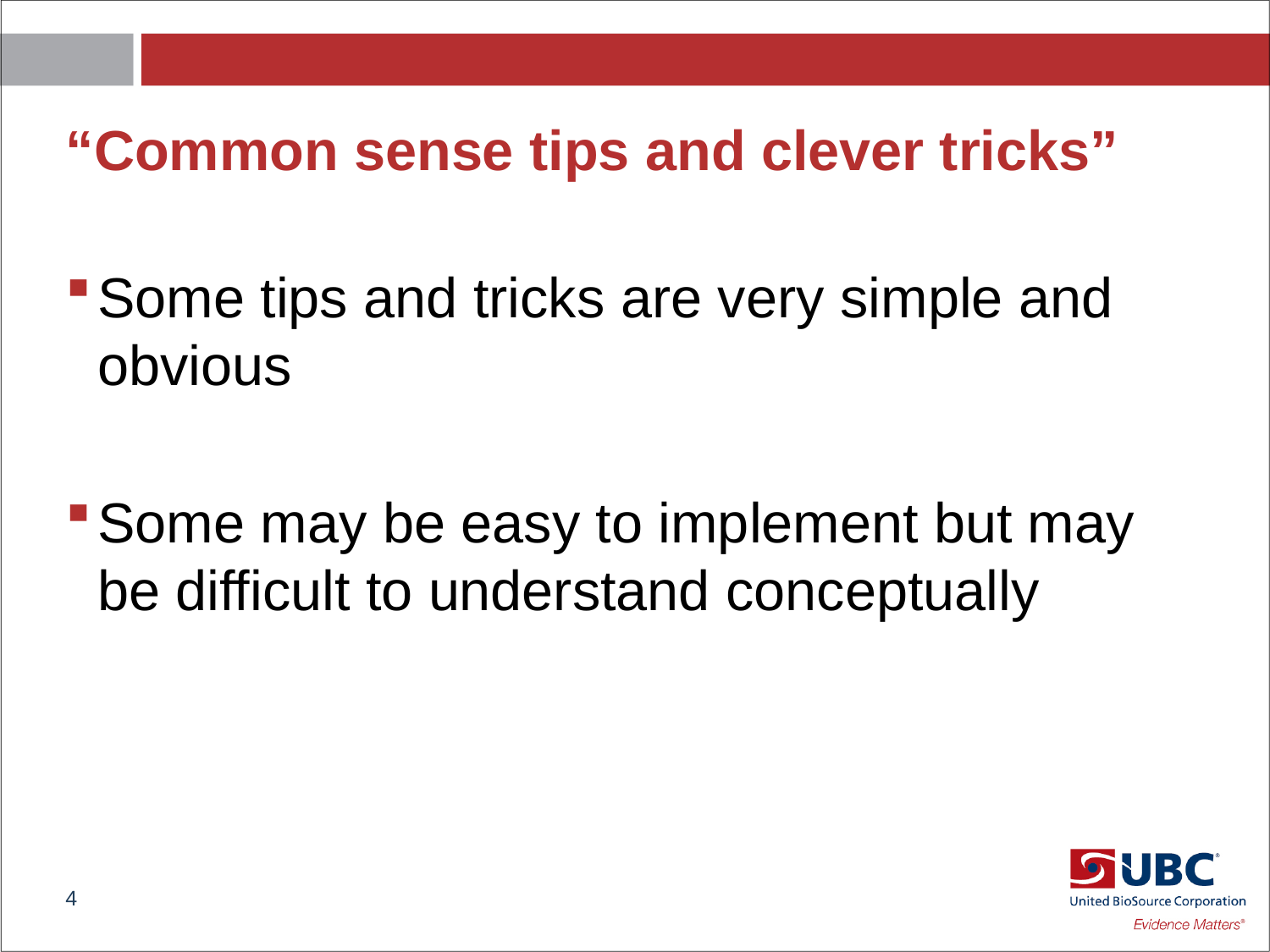

# “Common sense tips and clever tricks”

Some tips and tricks are very simple and obvious

Some may be easy to implement but may be difficult to understand conceptually

4